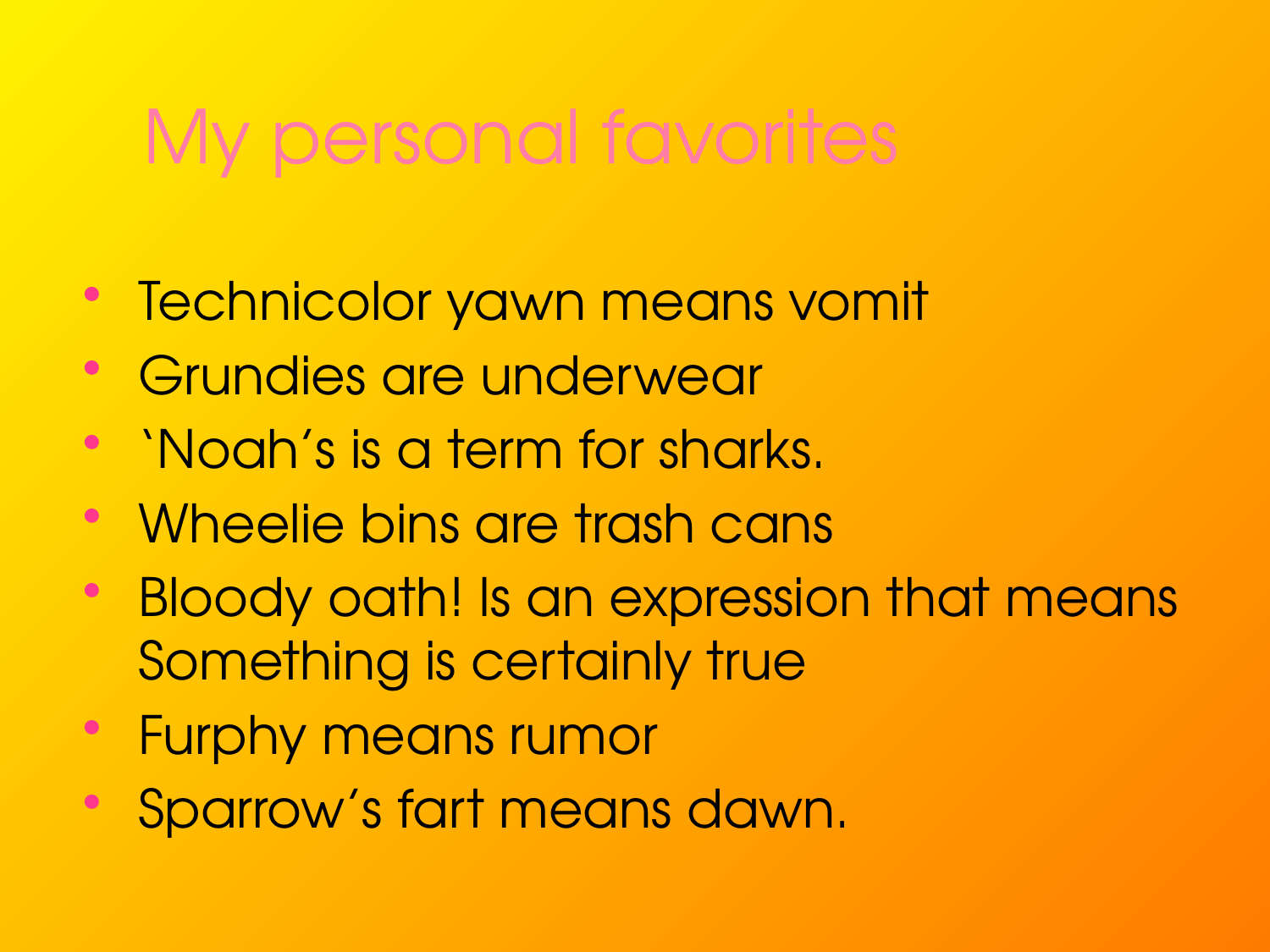

# My personal favorites
Technicolor yawn means vomit
Grundies are underwear
‘Noah’s is a term for sharks.
Wheelie bins are trash cans
Bloody oath! Is an expression that means Something is certainly true
Furphy means rumor
Sparrow’s fart means dawn.